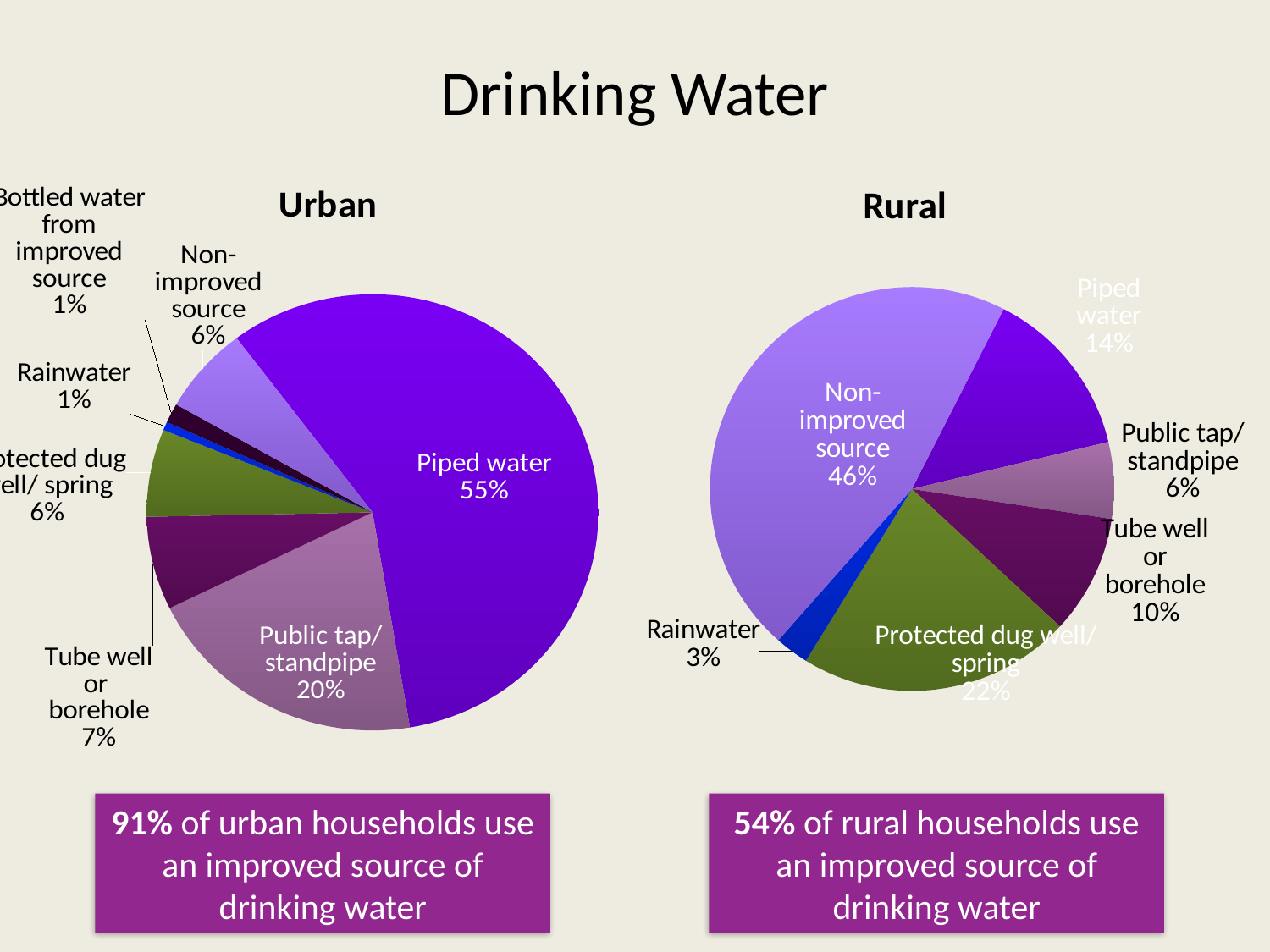

# Drinking Water

### Chart:

| Category | Urban |
|---|---|
| Piped water | 55.900000000000006 |
| Public tap/ standpipe | 19.8 |
| Tube well or borehole | 6.7 |
| Protected dug well/ spring | 6.3 |
| Rainwater | 0.6000000000000004 |
| Bottled water from improved source | 1.4 |
| Non-improved source | 6.3 |

### Chart:

| Category | Rural |
|---|---|
| Piped water | 13.7 |
| Public tap/ standpipe | 6.1 |
| Tube well or borehole | 9.5 |
| Protected dug well/ spring | 21.8 |
| Rainwater | 2.7 |
| Bottled water | 0.0 |
| Non-improved source | 45.8 |
91% of urban households use an improved source of drinking water
54% of rural households use an improved source of drinking water